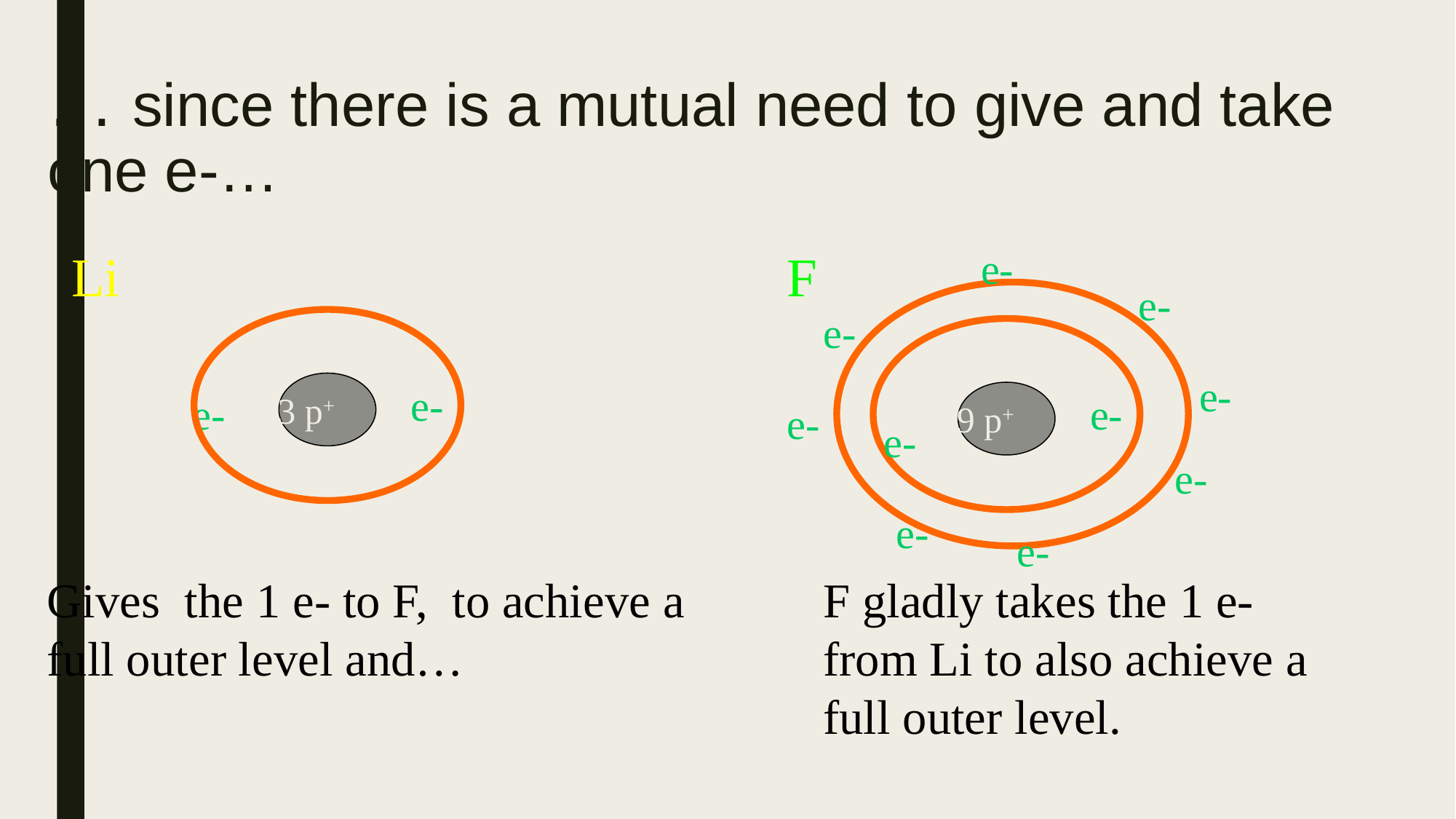

# … since there is a mutual need to give and take one e-…
Li

e-
e-

3 p+
F
e-
e-

e-

e-
e-
9 p+
e-
e-
e-

e-
e-
Gives  the 1 e- to F,  to achieve a full outer level and…
F gladly takes the 1 e- from Li to also achieve a full outer level.